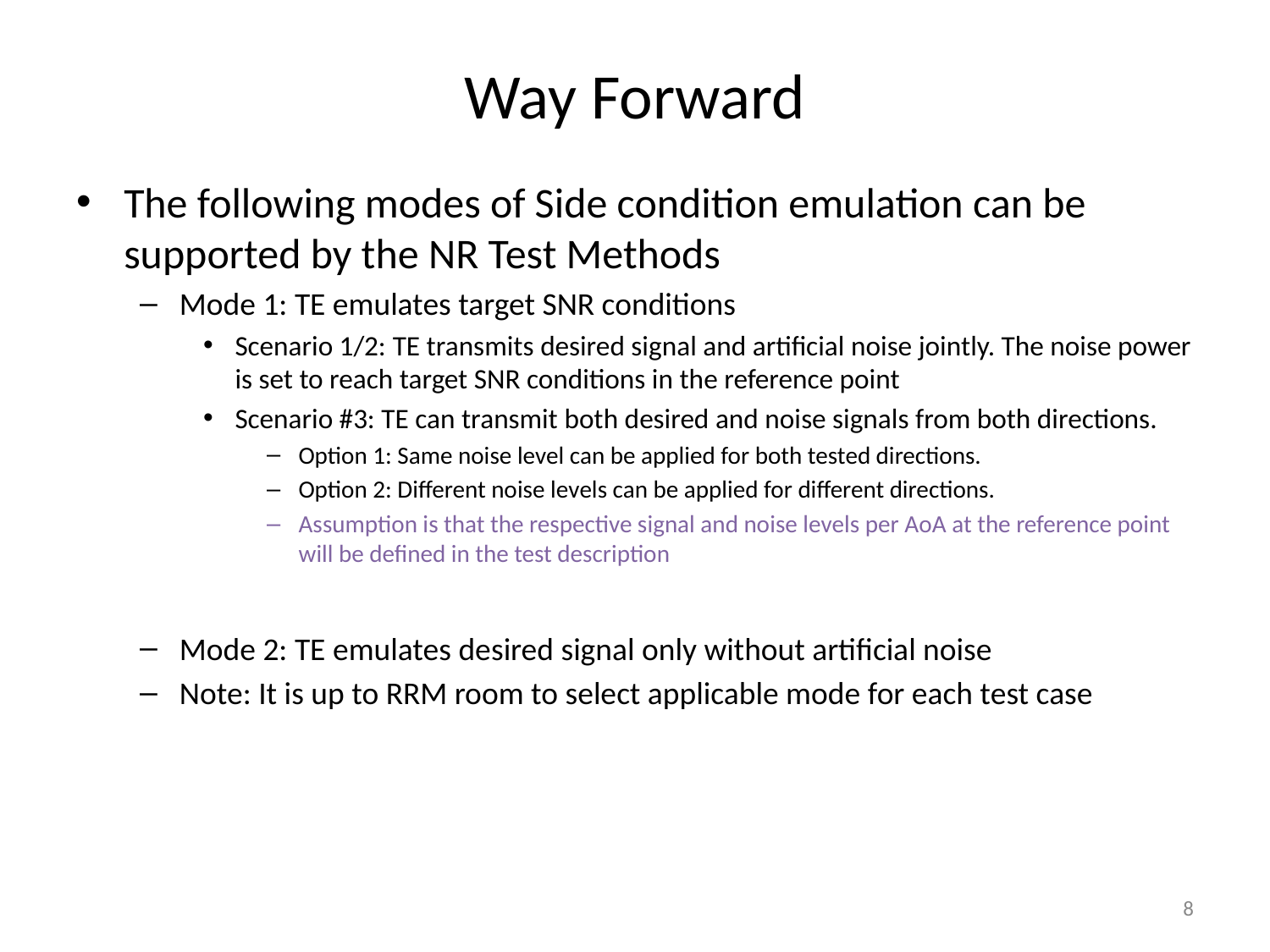

# Way Forward
The following modes of Side condition emulation can be supported by the NR Test Methods
Mode 1: TE emulates target SNR conditions
Scenario 1/2: TE transmits desired signal and artificial noise jointly. The noise power is set to reach target SNR conditions in the reference point
Scenario #3: TE can transmit both desired and noise signals from both directions.
Option 1: Same noise level can be applied for both tested directions.
Option 2: Different noise levels can be applied for different directions.
Assumption is that the respective signal and noise levels per AoA at the reference point will be defined in the test description

Mode 2: TE emulates desired signal only without artificial noise
Note: It is up to RRM room to select applicable mode for each test case

8